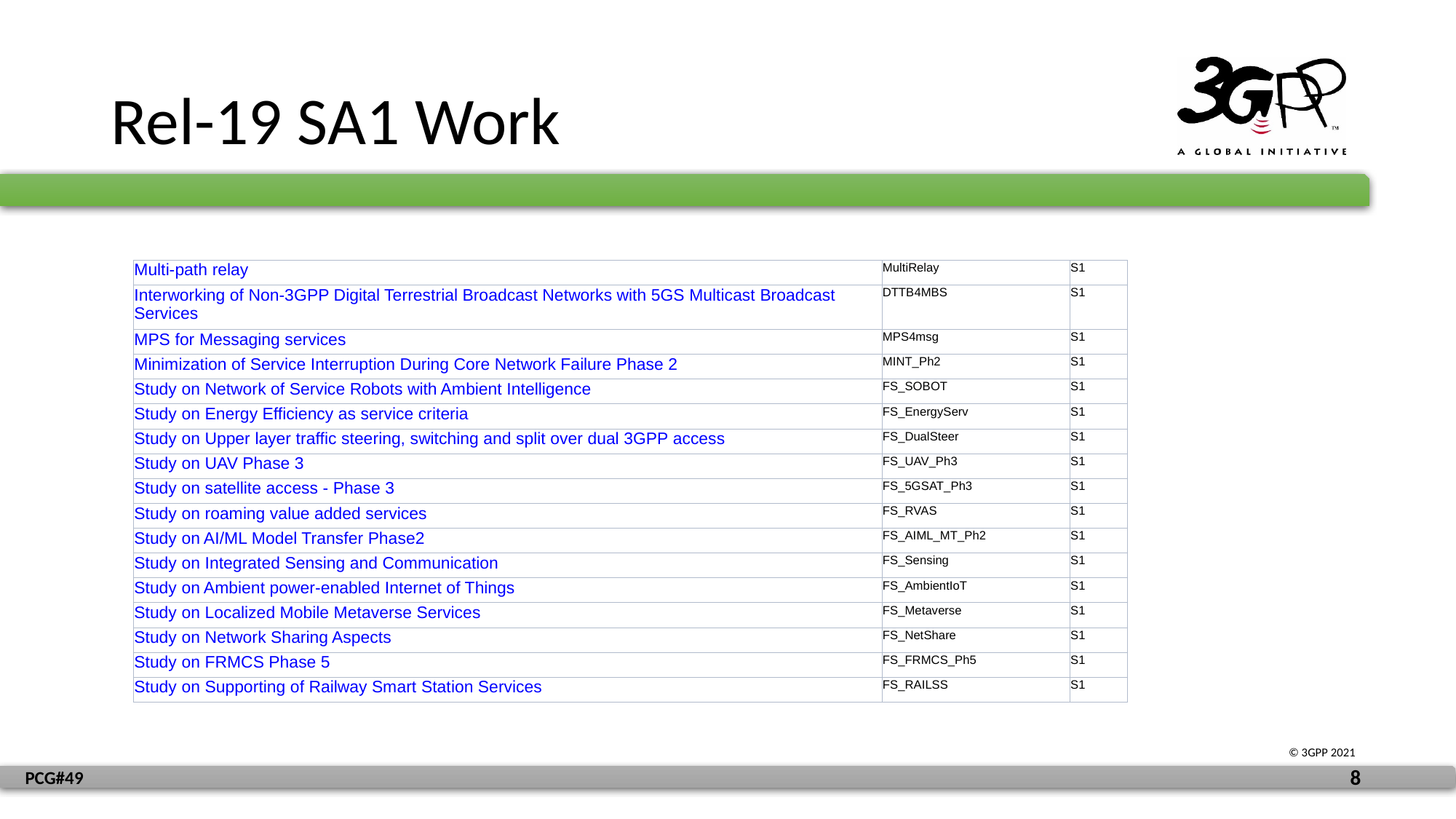

# Rel-19 SA1 Work
| Multi-path relay | MultiRelay | S1 |
| --- | --- | --- |
| Interworking of Non-3GPP Digital Terrestrial Broadcast Networks with 5GS Multicast Broadcast Services | DTTB4MBS | S1 |
| MPS for Messaging services | MPS4msg | S1 |
| Minimization of Service Interruption During Core Network Failure Phase 2 | MINT\_Ph2 | S1 |
| Study on Network of Service Robots with Ambient Intelligence | FS\_SOBOT | S1 |
| Study on Energy Efficiency as service criteria | FS\_EnergyServ | S1 |
| Study on Upper layer traffic steering, switching and split over dual 3GPP access | FS\_DualSteer | S1 |
| Study on UAV Phase 3 | FS\_UAV\_Ph3 | S1 |
| Study on satellite access - Phase 3 | FS\_5GSAT\_Ph3 | S1 |
| Study on roaming value added services | FS\_RVAS | S1 |
| Study on AI/ML Model Transfer Phase2 | FS\_AIML\_MT\_Ph2 | S1 |
| Study on Integrated Sensing and Communication | FS\_Sensing | S1 |
| Study on Ambient power-enabled Internet of Things | FS\_AmbientIoT | S1 |
| Study on Localized Mobile Metaverse Services | FS\_Metaverse | S1 |
| Study on Network Sharing Aspects | FS\_NetShare | S1 |
| Study on FRMCS Phase 5 | FS\_FRMCS\_Ph5 | S1 |
| Study on Supporting of Railway Smart Station Services | FS\_RAILSS | S1 |